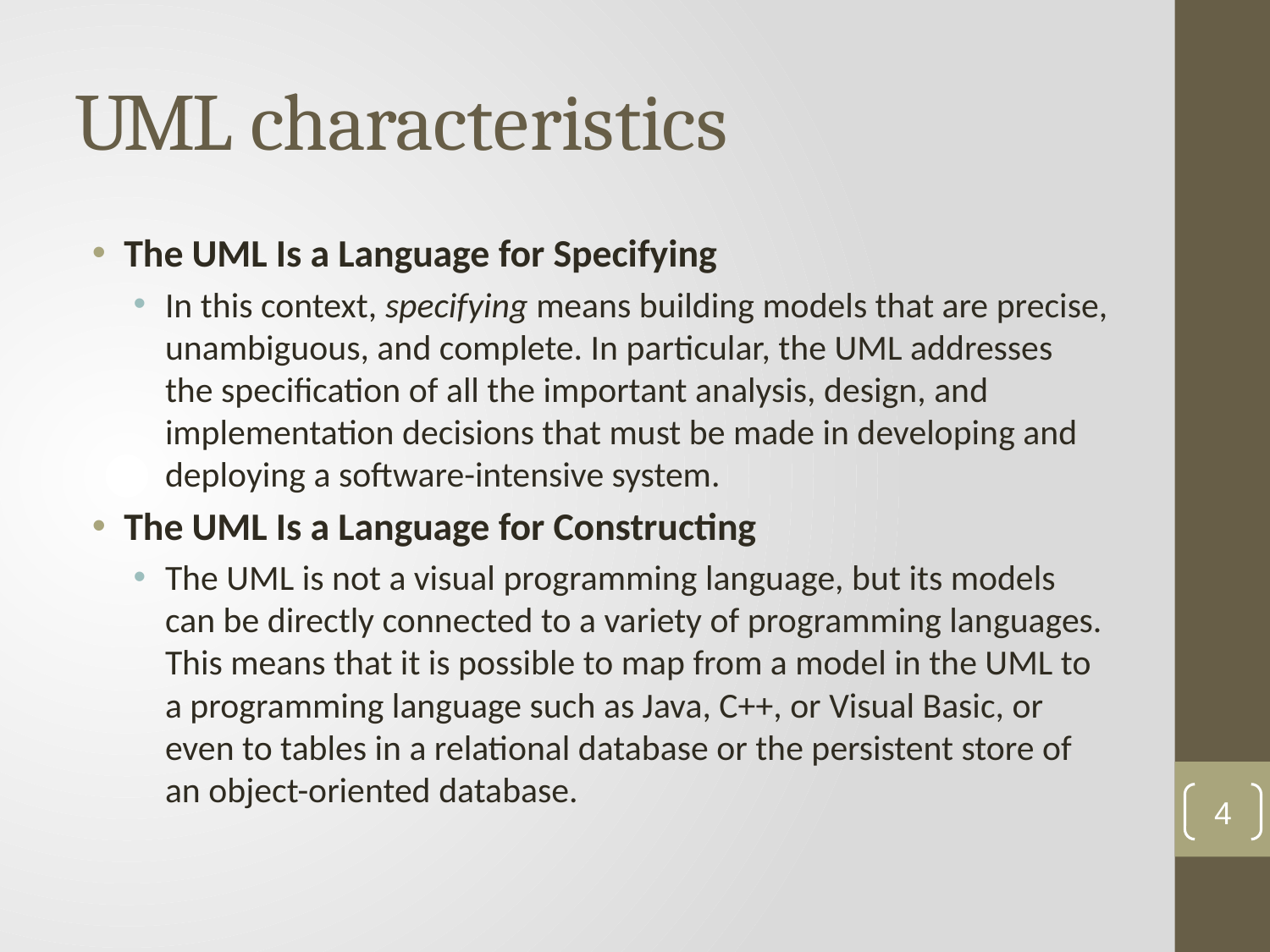

# UML characteristics
The UML Is a Language for Specifying
In this context, specifying means building models that are precise, unambiguous, and complete. In particular, the UML addresses the specification of all the important analysis, design, and implementation decisions that must be made in developing and deploying a software-intensive system.
The UML Is a Language for Constructing
The UML is not a visual programming language, but its models can be directly connected to a variety of programming languages. This means that it is possible to map from a model in the UML to a programming language such as Java, C++, or Visual Basic, or even to tables in a relational database or the persistent store of an object-oriented database.

4